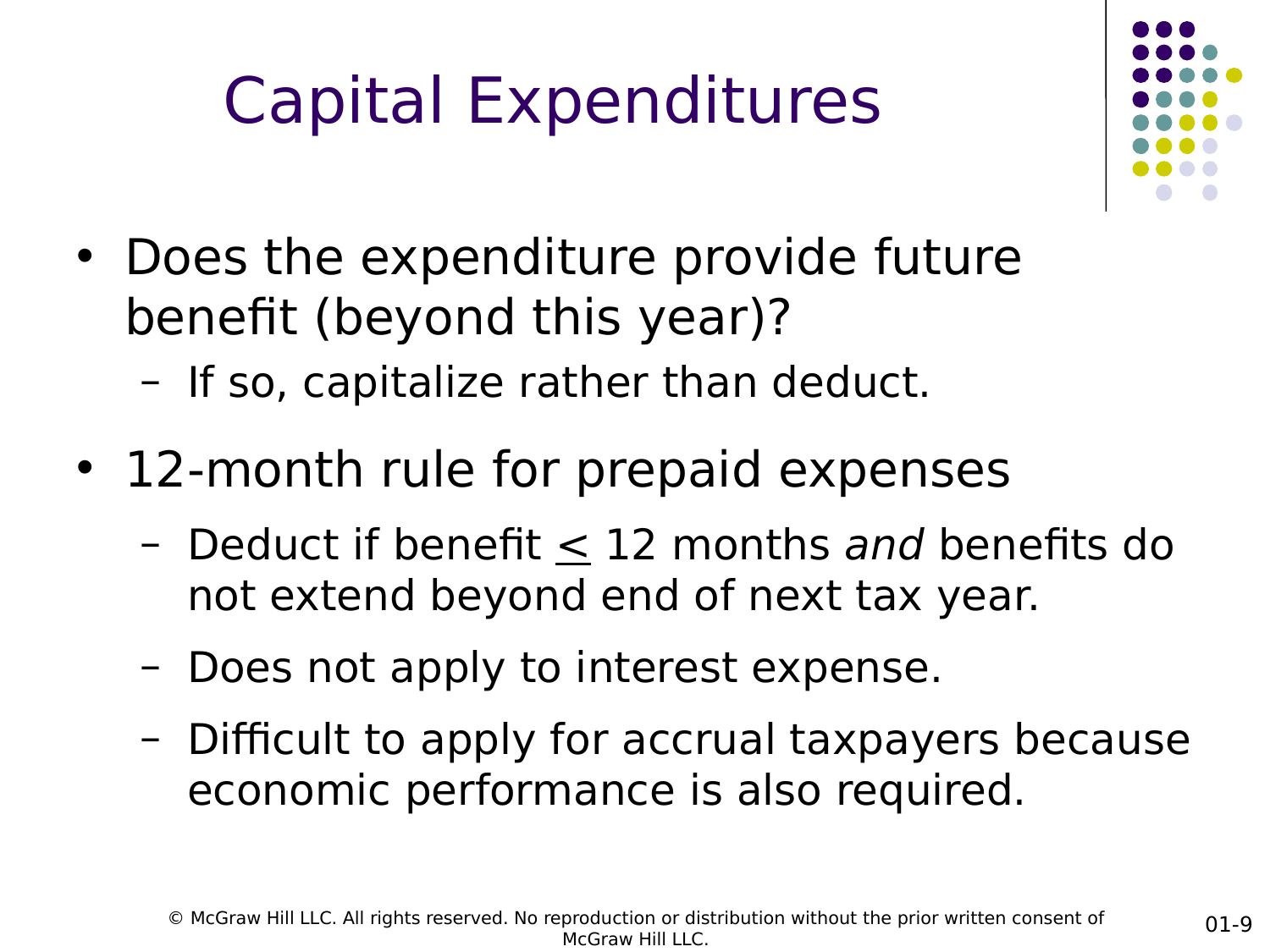

# Capital Expenditures
Does the expenditure provide future benefit (beyond this year)?
If so, capitalize rather than deduct.
12-month rule for prepaid expenses
Deduct if benefit < 12 months and benefits do not extend beyond end of next tax year.
Does not apply to interest expense.
Difficult to apply for accrual taxpayers because economic performance is also required.
01-9